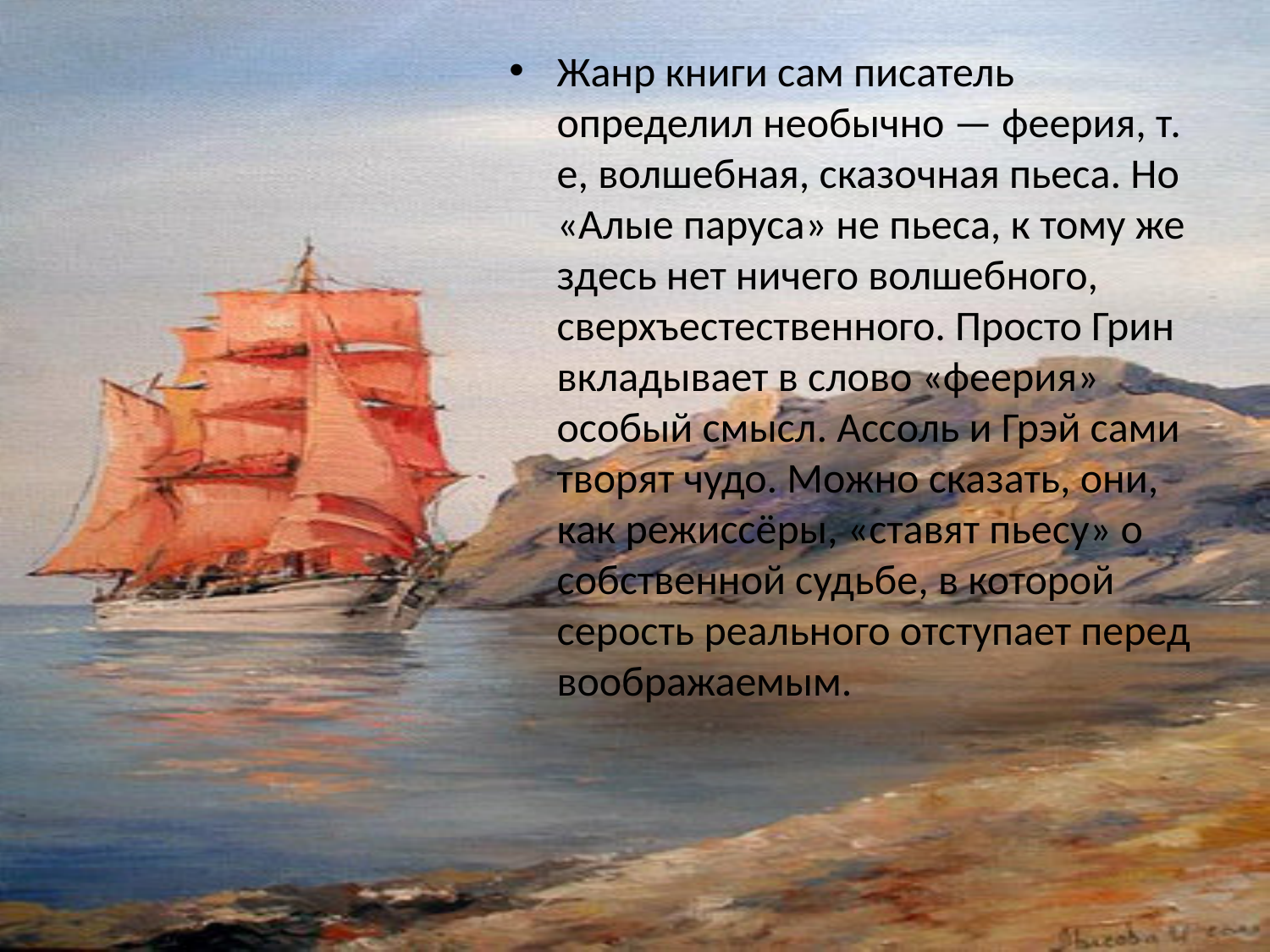

Жанр книги сам писатель определил необычно — феерия, т. е, волшебная, сказочная пьеса. Но «Алые паруса» не пьеса, к тому же здесь нет ничего волшебного, сверхъестественного. Просто Грин вкладывает в слово «феерия» особый смысл. Ассоль и Грэй сами творят чудо. Можно сказать, они, как режиссёры, «ставят пьесу» о собственной судьбе, в которой серость реального отступает перед воображаемым.